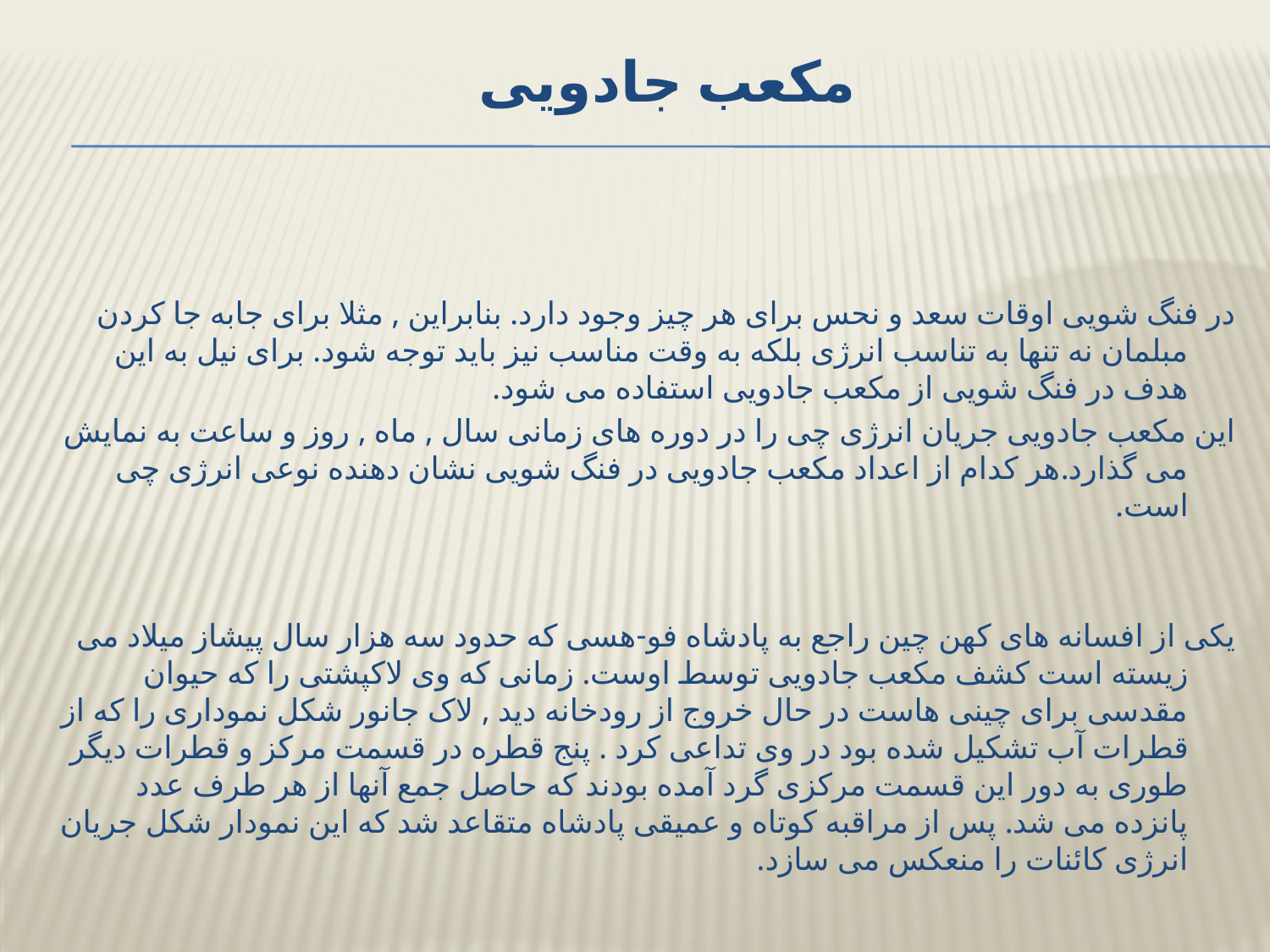

مکعب جادویی

در فنگ شویی اوقات سعد و نحس برای هر چیز وجود دارد. بنابراین , مثلا برای جابه جا کردن مبلمان نه تنها به تناسب انرژی بلکه به وقت مناسب نیز باید توجه شود. برای نیل به این هدف در فنگ شویی از مکعب جادویی استفاده می شود.
این مکعب جادویی جریان انرژی چی را در دوره های زمانی سال , ماه , روز و ساعت به نمایش می گذارد.هر کدام از اعداد مکعب جادویی در فنگ شویی نشان دهنده نوعی انرژی چی است.

یکی از افسانه های کهن چین راجع به پادشاه فو-هسی که حدود سه هزار سال پیشاز میلاد می زیسته است کشف مکعب جادویی توسط اوست. زمانی که وی لاکپشتی را که حیوان مقدسی برای چینی هاست در حال خروج از رودخانه دید , لاک جانور شکل نموداری را که از قطرات آب تشکیل شده بود در وی تداعی کرد . پنج قطره در قسمت مرکز و قطرات دیگر طوری به دور این قسمت مرکزی گرد آمده بودند که حاصل جمع آنها از هر طرف عدد پانزده می شد. پس از مراقبه کوتاه و عمیقی پادشاه متقاعد شد که این نمودار شکل جریان انرژی کائنات را منعکس می سازد.